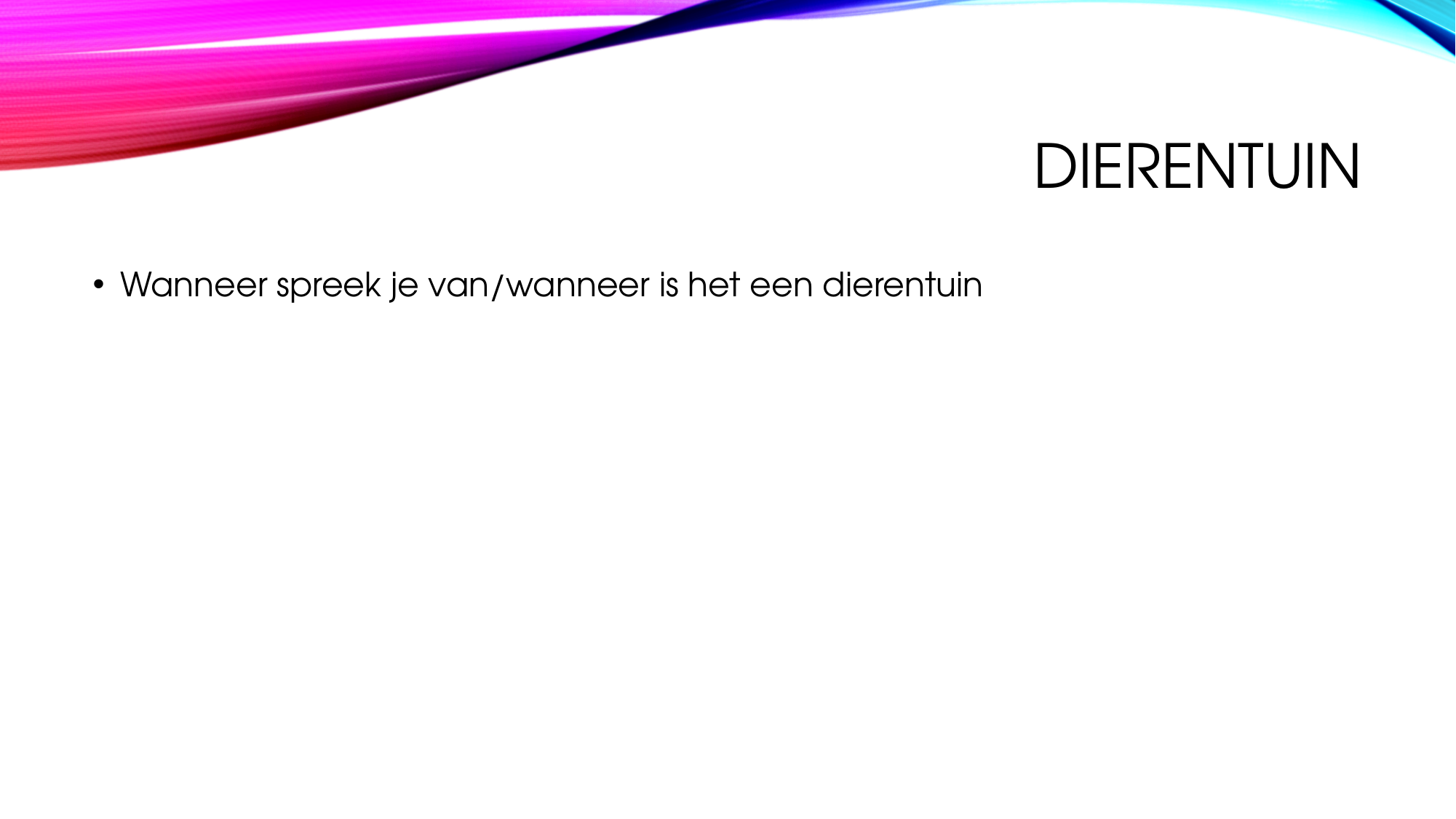

# Dierentuin
Wanneer spreek je van/wanneer is het een dierentuin